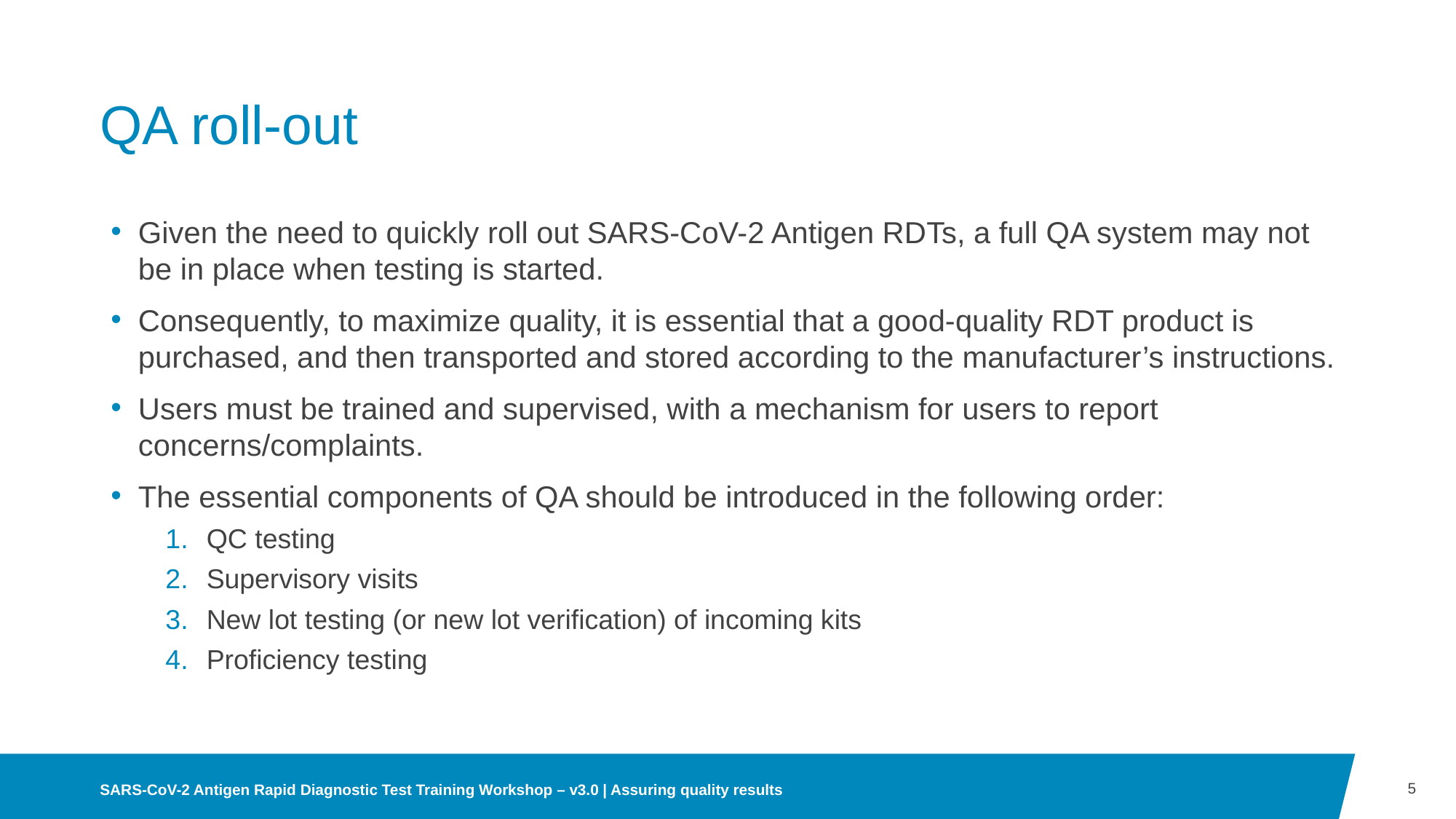

# QA roll-out
Given the need to quickly roll out SARS-CoV-2 Antigen RDTs, a full QA system may not be in place when testing is started.
Consequently, to maximize quality, it is essential that a good-quality RDT product is purchased, and then transported and stored according to the manufacturer’s instructions.
Users must be trained and supervised, with a mechanism for users to report concerns/complaints.
The essential components of QA should be introduced in the following order:
QC testing
Supervisory visits
New lot testing (or new lot verification) of incoming kits
Proficiency testing

5
SARS-CoV-2 Antigen Rapid Diagnostic Test Training Workshop – v3.0 | Assuring quality results